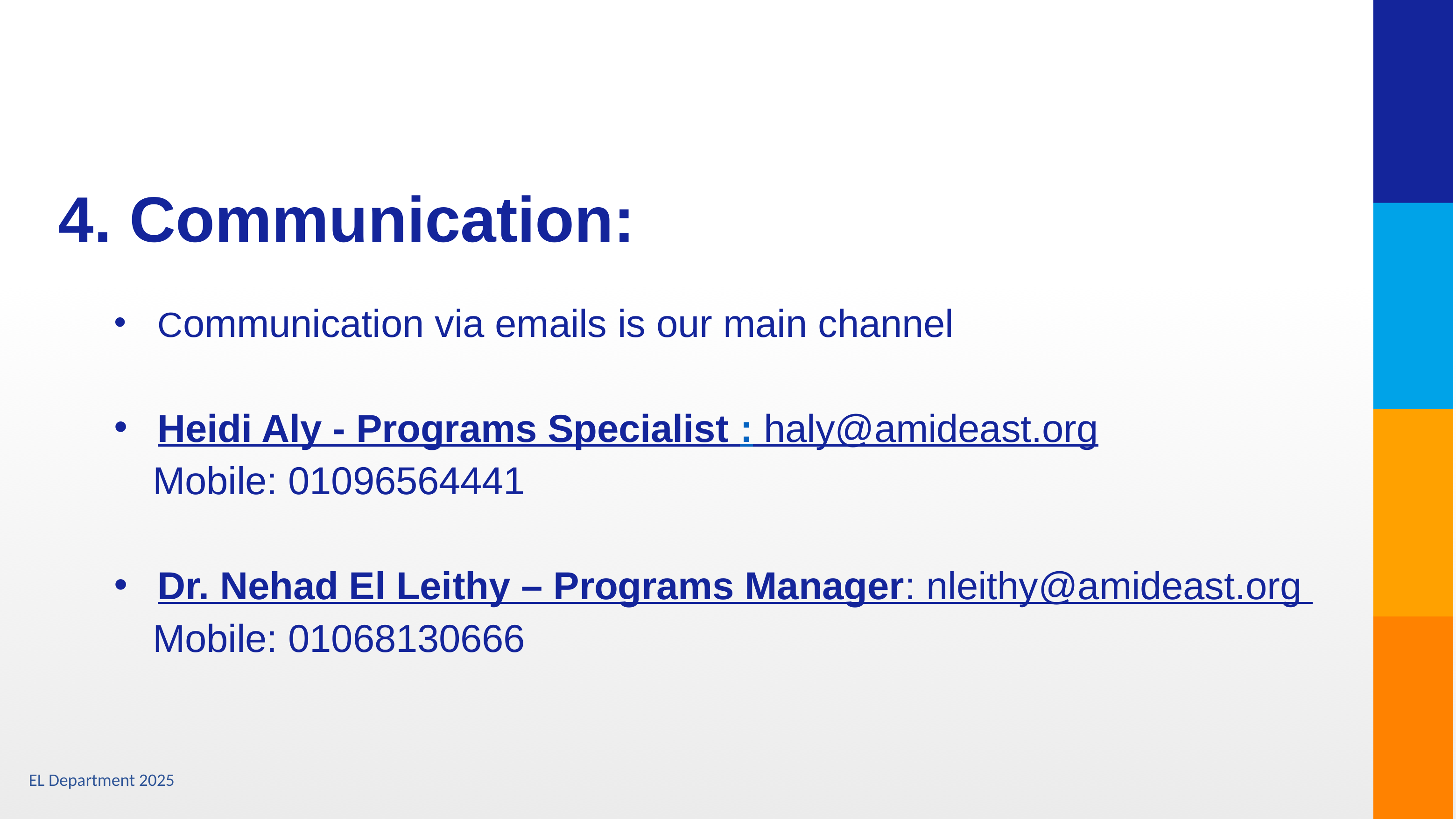

4. Communication:

Communication via emails is our main channel

Heidi Aly - Programs Specialist : haly@amideast.org
 Mobile: 01096564441

Dr. Nehad El Leithy – Programs Manager: nleithy@amideast.org
 Mobile: 01068130666

11
EL Department 2025